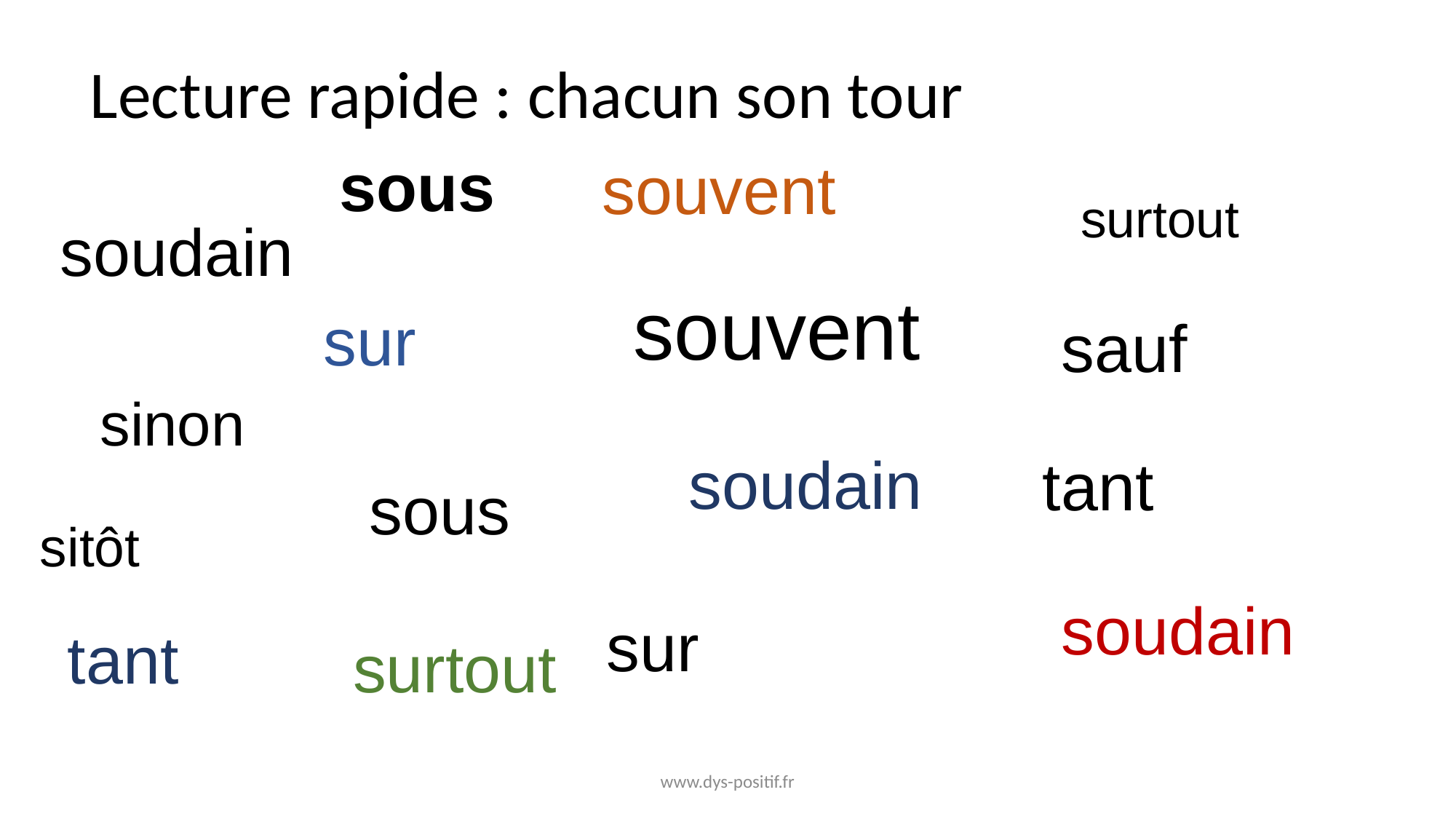

# Lecture rapide : chacun son tour
sous
souvent
surtout
soudain
souvent
sur
sauf
sinon
soudain
tant
sous
sitôt
soudain
sur
tant
surtout
www.dys-positif.fr